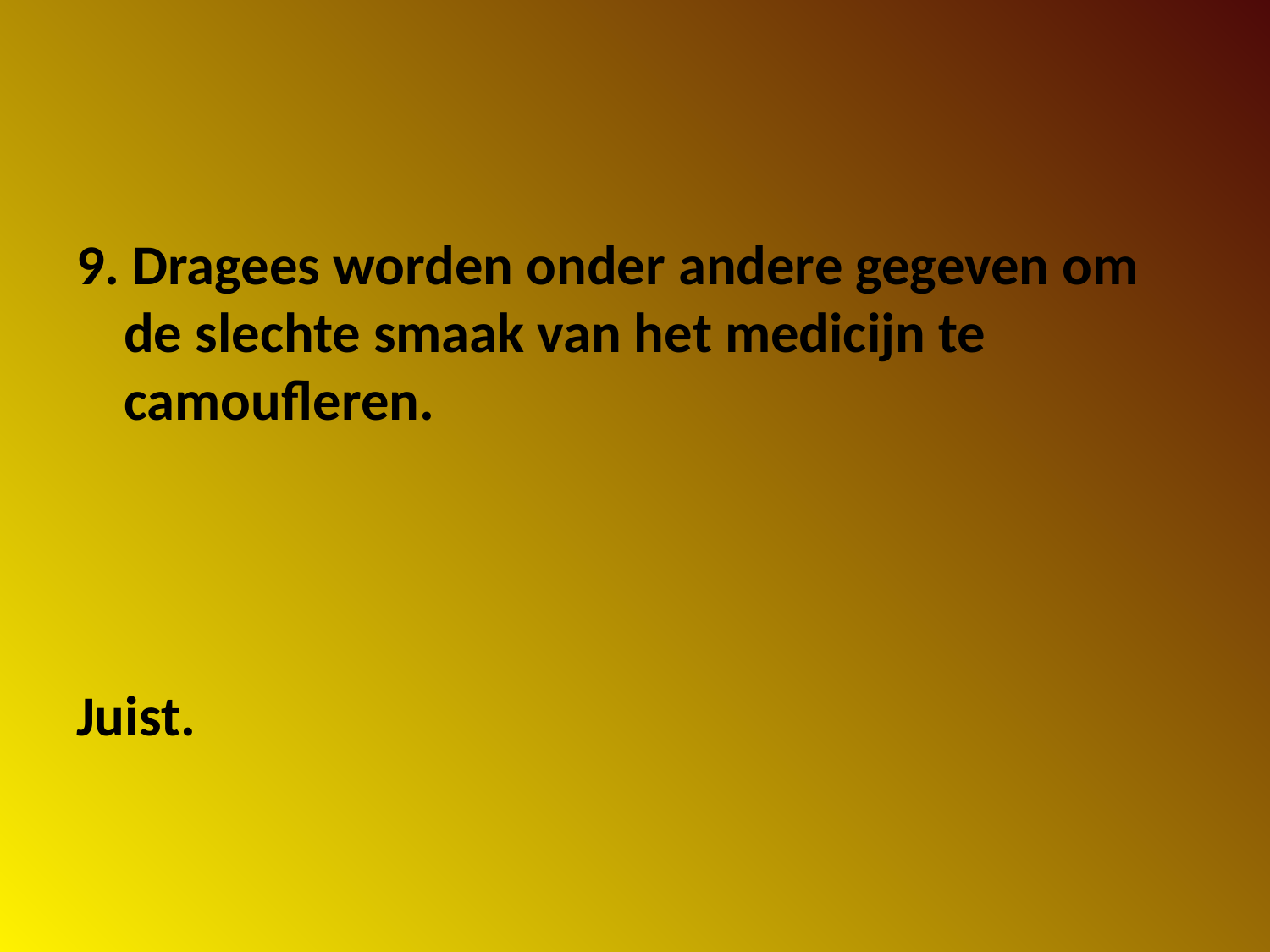

#
9. Dragees worden onder andere gegeven om de slechte smaak van het medicijn te camoufleren.

Juist.